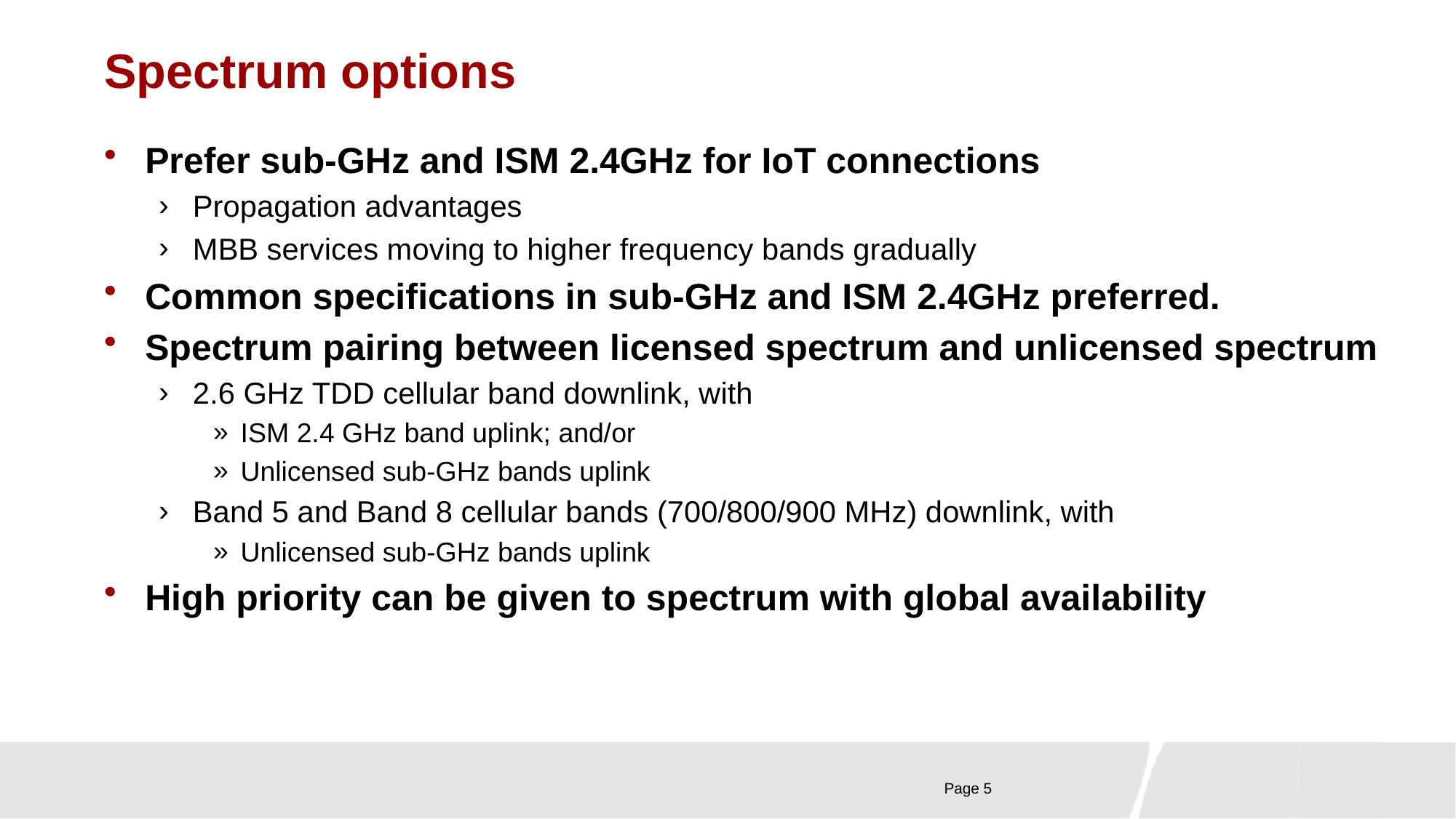

# Spectrum options
Prefer sub-GHz and ISM 2.4GHz for IoT connections
Propagation advantages
MBB services moving to higher frequency bands gradually
Common specifications in sub-GHz and ISM 2.4GHz preferred.
Spectrum pairing between licensed spectrum and unlicensed spectrum
2.6 GHz TDD cellular band downlink, with
ISM 2.4 GHz band uplink; and/or
Unlicensed sub-GHz bands uplink
Band 5 and Band 8 cellular bands (700/800/900 MHz) downlink, with
Unlicensed sub-GHz bands uplink
High priority can be given to spectrum with global availability